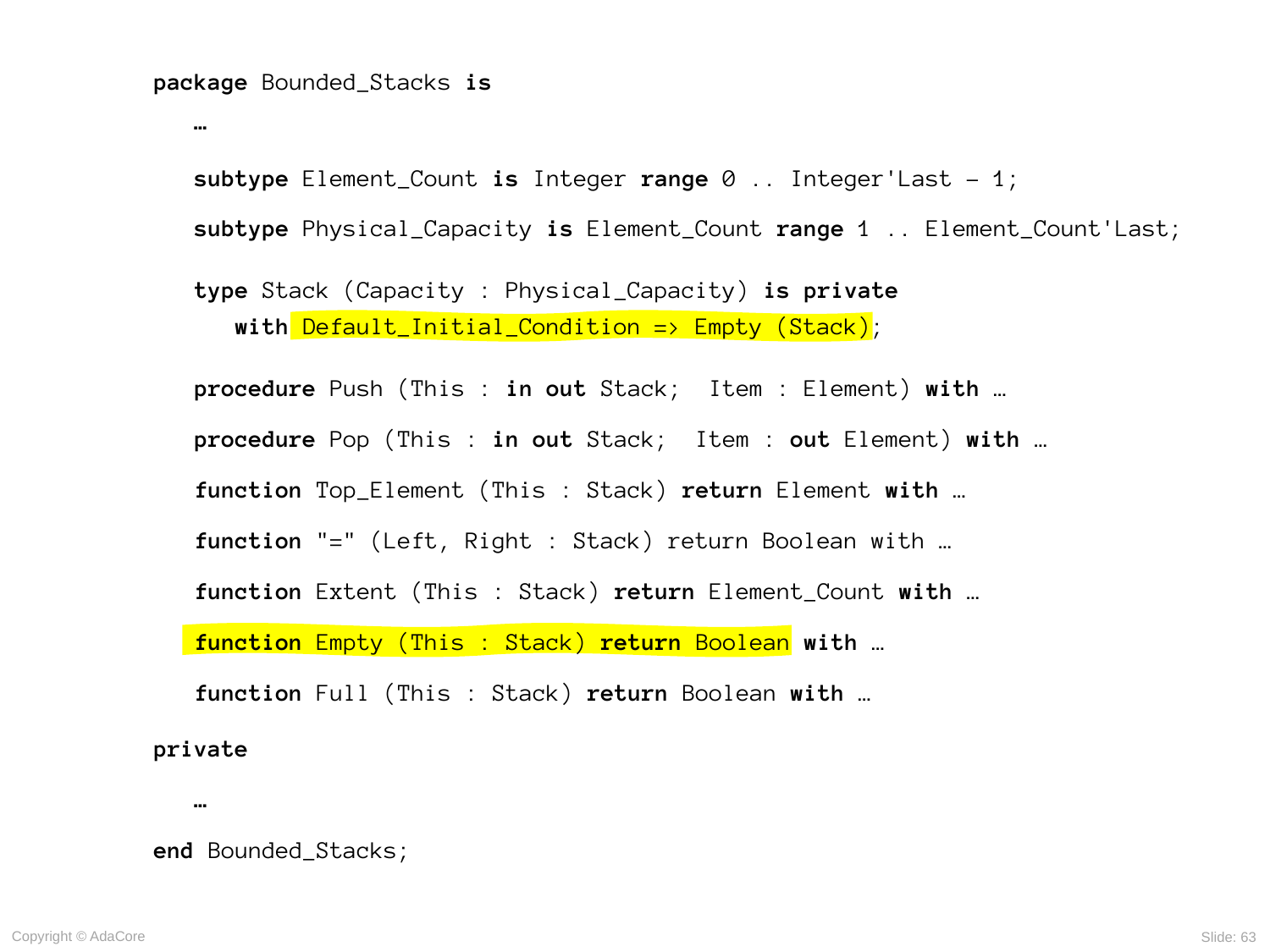

package Bounded_Stacks is
   …
   subtype Element_Count is Integer range 0 .. Integer'Last - 1;
   subtype Physical_Capacity is Element_Count range 1 .. Element_Count'Last;
   type Stack (Capacity : Physical_Capacity) is private
      with Default_Initial_Condition => Empty (Stack);
   procedure Push (This : in out Stack;  Item : Element) with …
   procedure Pop (This : in out Stack;  Item : out Element) with …
   function Top_Element (This : Stack) return Element with …
   function "=" (Left, Right : Stack) return Boolean with …
   function Extent (This : Stack) return Element_Count with …
   function Empty (This : Stack) return Boolean with …
   function Full (This : Stack) return Boolean with …
private
   …
end Bounded_Stacks;